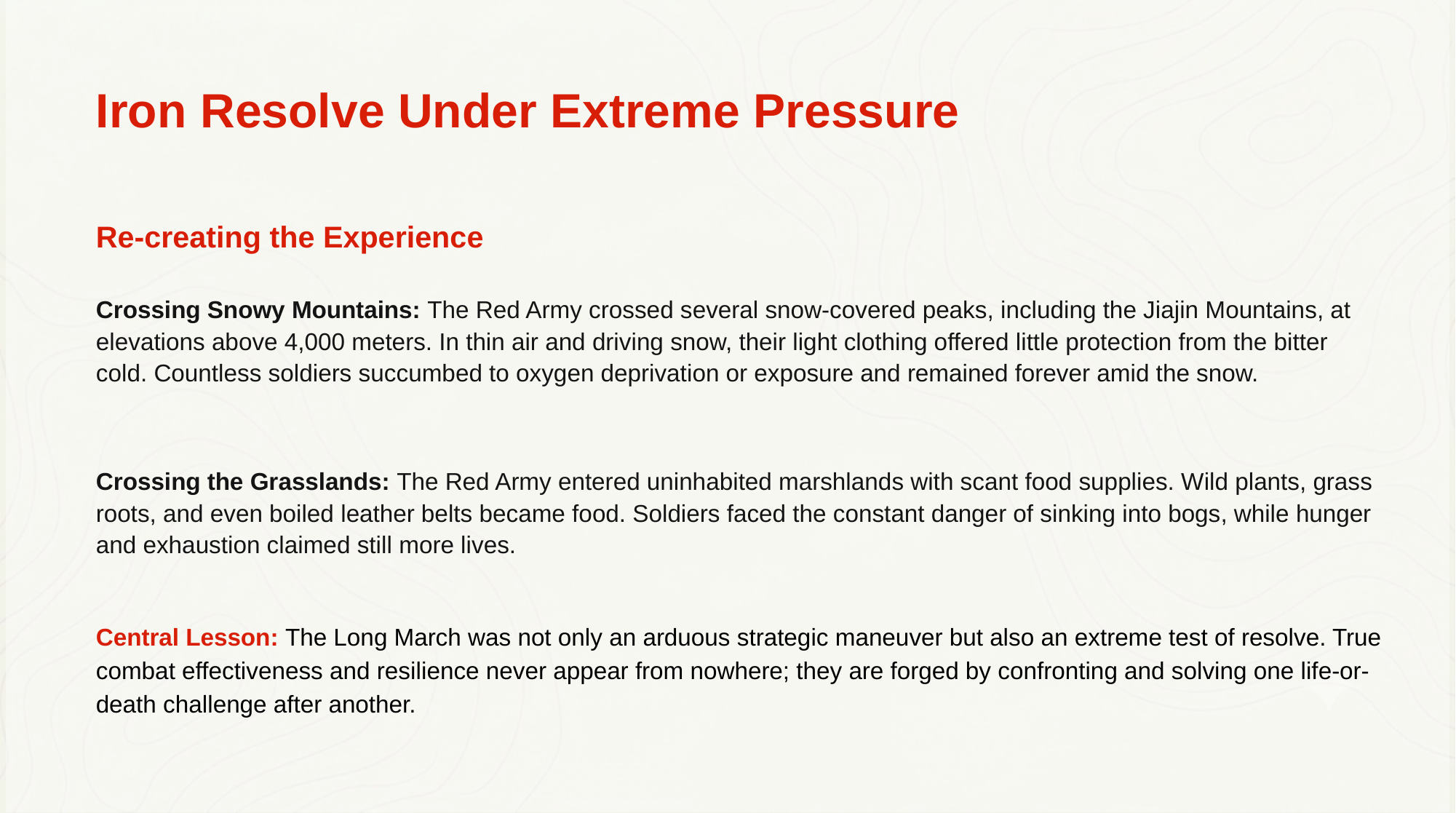

Iron Resolve Under Extreme Pressure
Re-creating the Experience
Crossing Snowy Mountains: The Red Army crossed several snow-covered peaks, including the Jiajin Mountains, at elevations above 4,000 meters. In thin air and driving snow, their light clothing offered little protection from the bitter cold. Countless soldiers succumbed to oxygen deprivation or exposure and remained forever amid the snow.
Crossing the Grasslands: The Red Army entered uninhabited marshlands with scant food supplies. Wild plants, grass roots, and even boiled leather belts became food. Soldiers faced the constant danger of sinking into bogs, while hunger and exhaustion claimed still more lives.
Central Lesson: The Long March was not only an arduous strategic maneuver but also an extreme test of resolve. True combat effectiveness and resilience never appear from nowhere; they are forged by confronting and solving one life-or-death challenge after another.